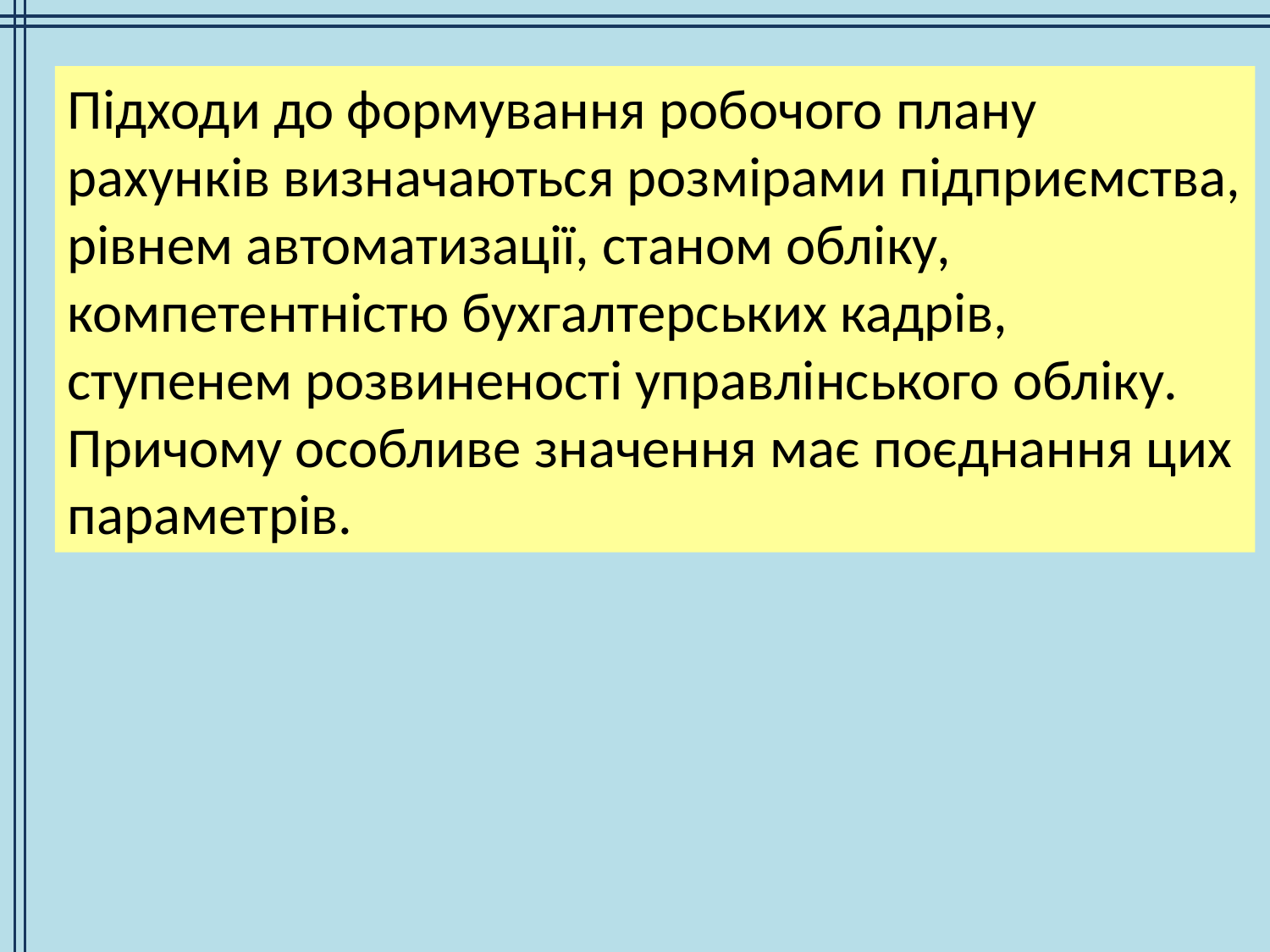

Підходи до формування робочого плану рахунків визначаються розмірами підприємства, рівнем автоматизації, станом обліку, компетентністю бухгалтерських кадрів, ступенем розвиненості управлінського обліку. Причому особливе значення має поєднання цих параметрів.